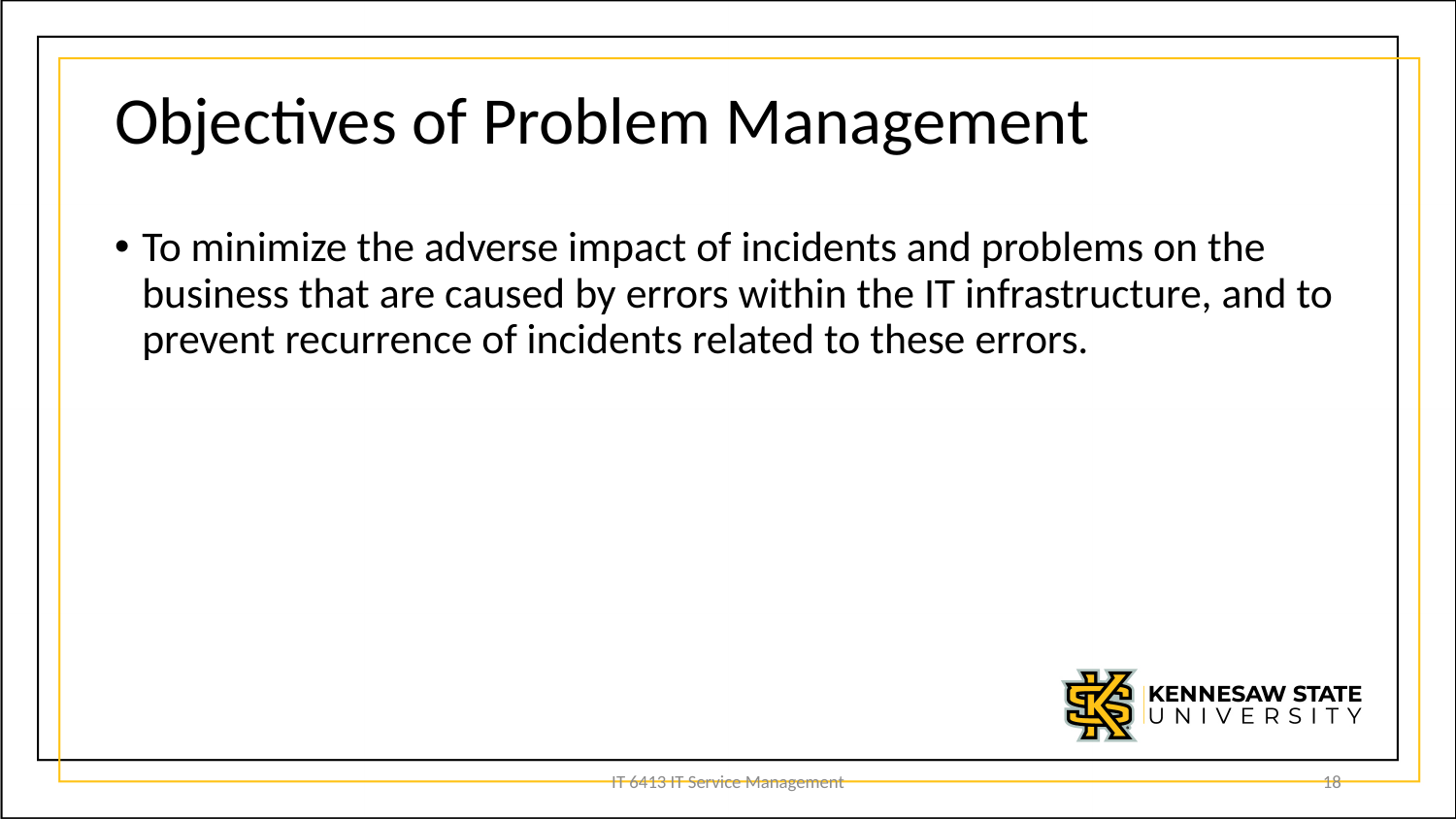

# Objectives of Problem Management
To minimize the adverse impact of incidents and problems on the business that are caused by errors within the IT infrastructure, and to prevent recurrence of incidents related to these errors.
IT 6413 IT Service Management
18